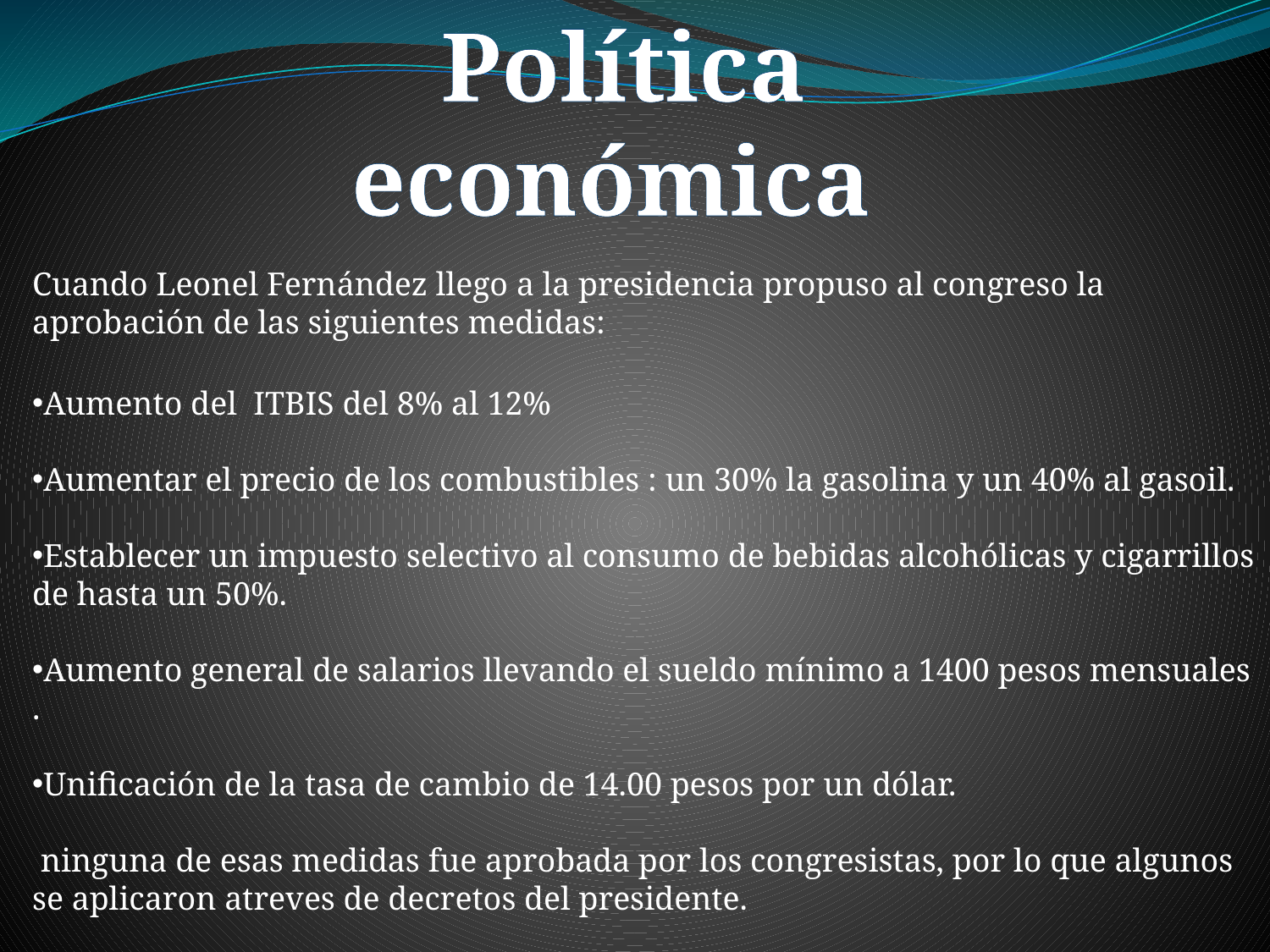

Política económica

Cuando Leonel Fernández llego a la presidencia propuso al congreso la aprobación de las siguientes medidas:

Aumento del  ITBIS del 8% al 12%

Aumentar el precio de los combustibles : un 30% la gasolina y un 40% al gasoil.

Establecer un impuesto selectivo al consumo de bebidas alcohólicas y cigarrillos de hasta un 50%.

Aumento general de salarios llevando el sueldo mínimo a 1400 pesos mensuales .

Unificación de la tasa de cambio de 14.00 pesos por un dólar.

 ninguna de esas medidas fue aprobada por los congresistas, por lo que algunos se aplicaron atreves de decretos del presidente.